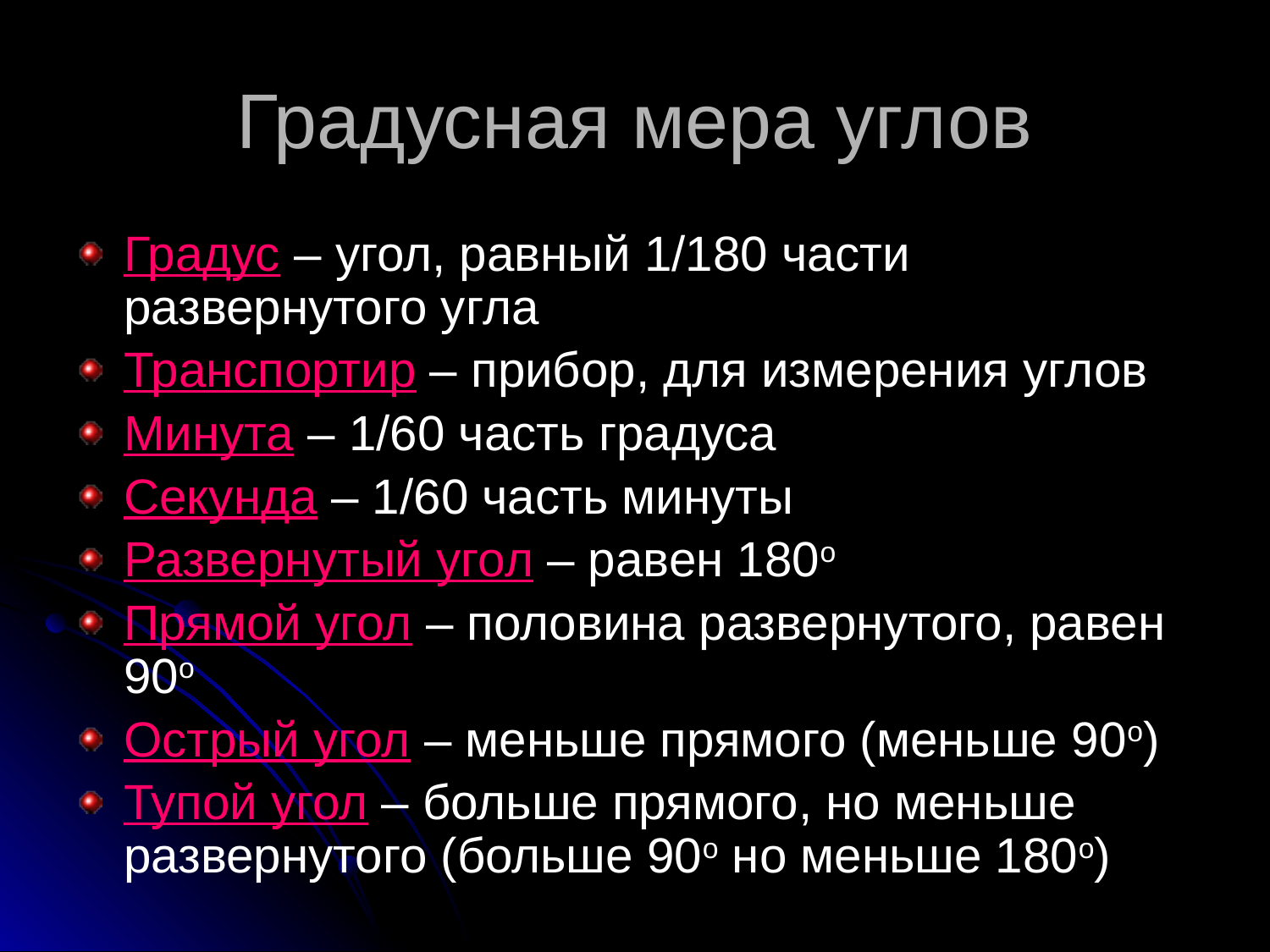

# Градусная мера углов
Градус – угол, равный 1/180 части развернутого угла
Транспортир – прибор, для измерения углов
Минута – 1/60 часть градуса
Секунда – 1/60 часть минуты
Развернутый угол – равен 180о
Прямой угол – половина развернутого, равен 90о
Острый угол – меньше прямого (меньше 90о)
Тупой угол – больше прямого, но меньше развернутого (больше 90о но меньше 180о)